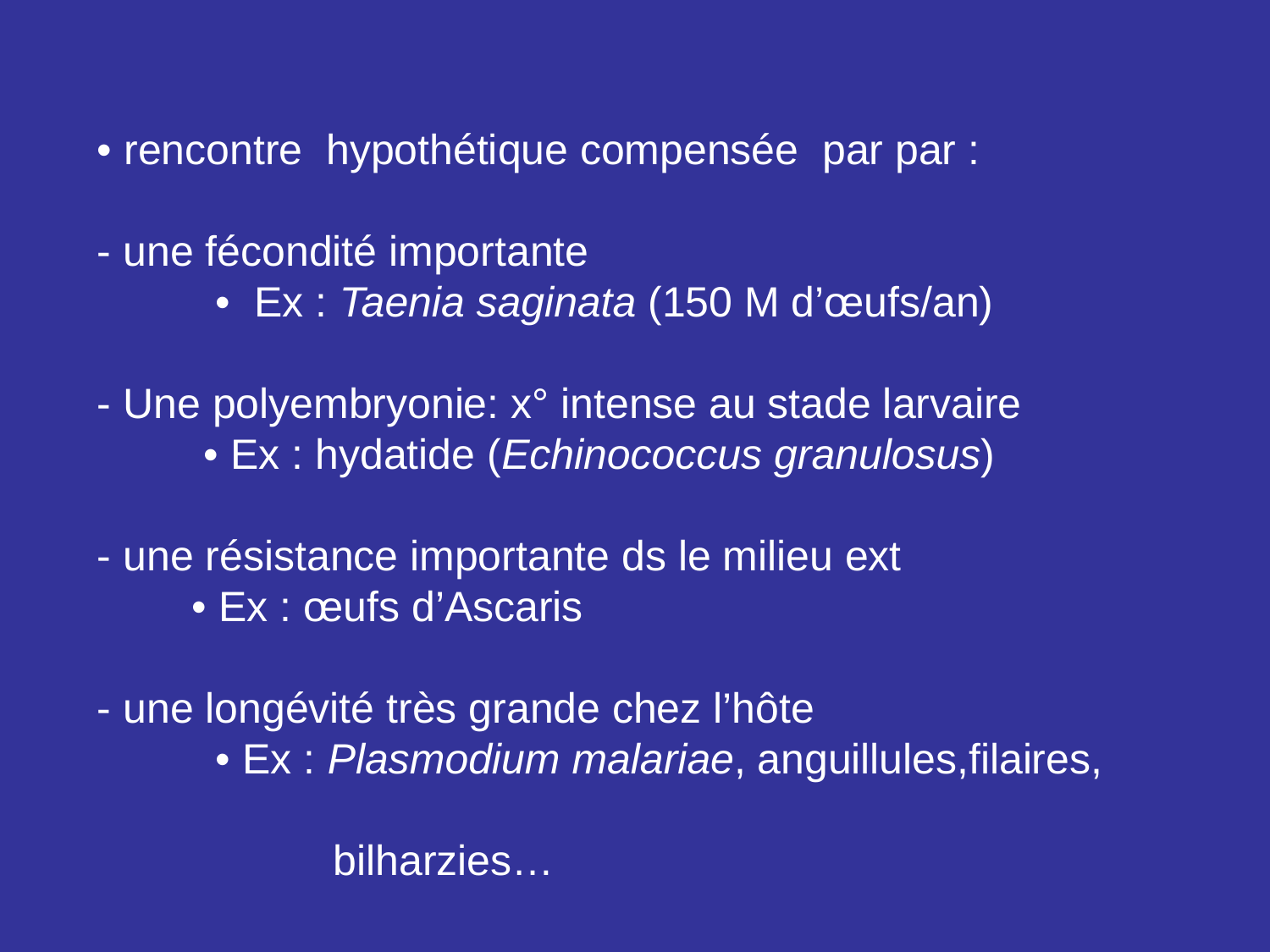

• rencontre  hypothétique compensée  par par :

- une fécondité importante
          •  Ex : Taenia saginata (150 M d’œufs/an)

- Une polyembryonie: x° intense au stade larvaire
         • Ex : hydatide (Echinococcus granulosus)

- une résistance importante ds le milieu ext
        • Ex : œufs d’Ascaris

- une longévité très grande chez l’hôte
          • Ex : Plasmodium malariae, anguillules,filaires,
                    bilharzies…